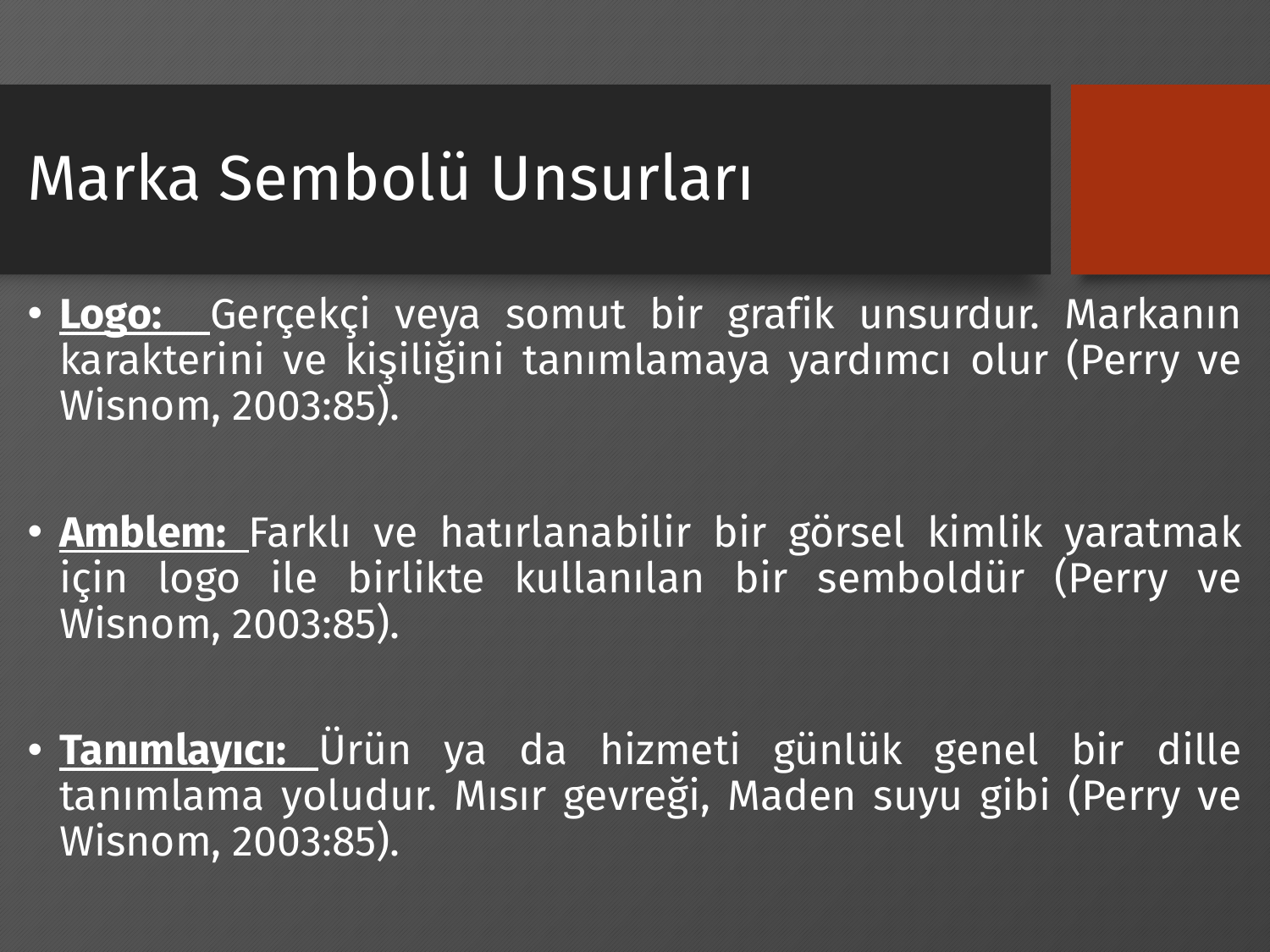

# Marka Sembolü Unsurları
Logo:  Gerçekçi veya somut bir grafik unsurdur. Markanın karakterini ve kişiliğini tanımlamaya yardımcı olur (Perry ve Wisnom, 2003:85).

Amblem: Farklı ve hatırlanabilir bir görsel kimlik yaratmak için logo ile birlikte kullanılan bir semboldür (Perry ve Wisnom, 2003:85).

Tanımlayıcı: Ürün ya da hizmeti günlük genel bir dille tanımlama yoludur. Mısır gevreği, Maden suyu gibi (Perry ve Wisnom, 2003:85).